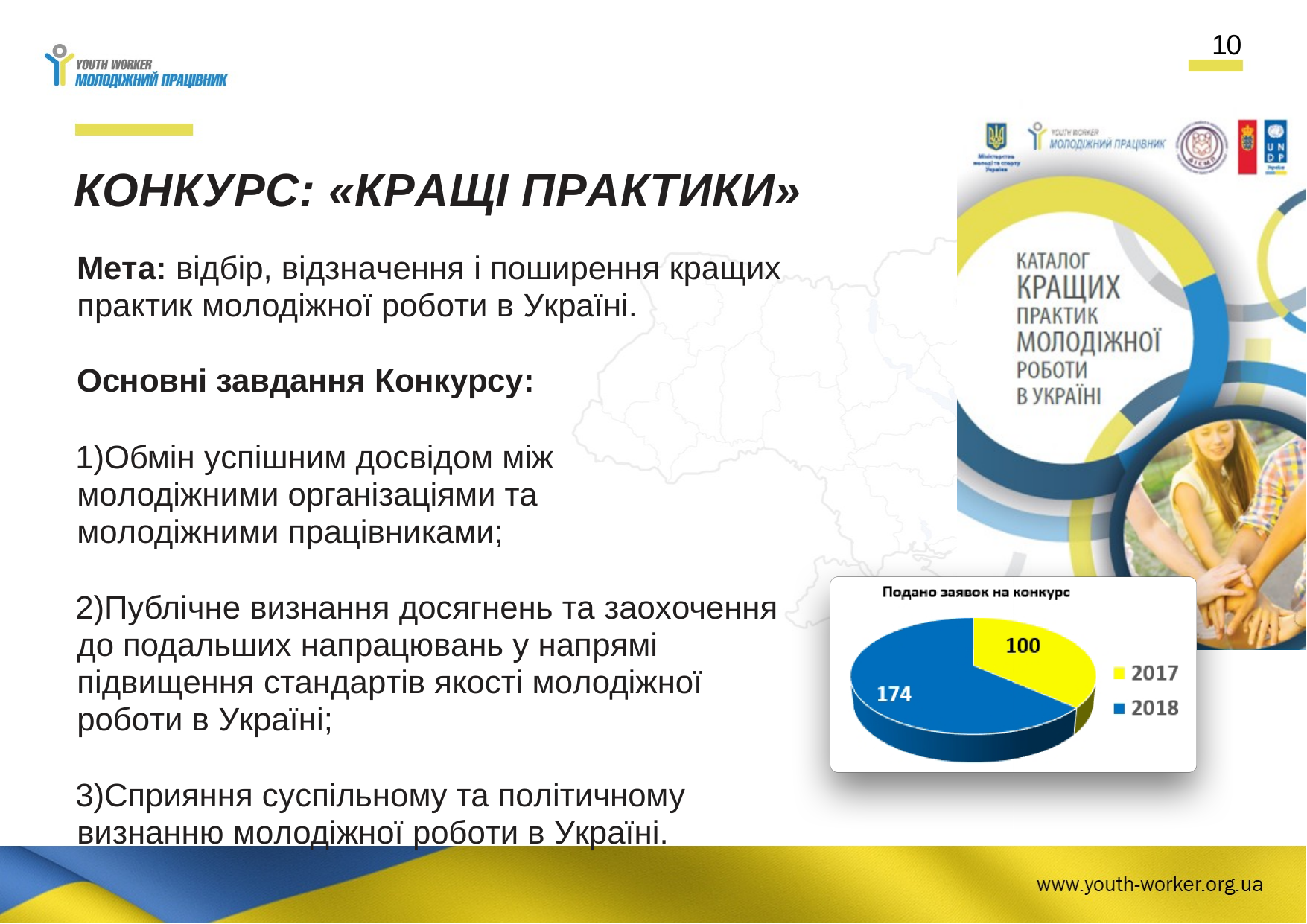

10

# КОНКУРС: «КРАЩІ ПРАКТИКИ»
Мета: відбір, відзначення і поширення кращих практик молодіжної роботи в Україні.

Основні завдання Конкурсу:

Обмін успішним досвідом між молодіжними організаціями та молодіжними працівниками;

Публічне визнання досягнень та заохочення до подальших напрацювань у напрямі підвищення стандартів якості молодіжної роботи в Україні;

Cприяння суспільному та політичному визнанню молодіжної роботи в Україні.